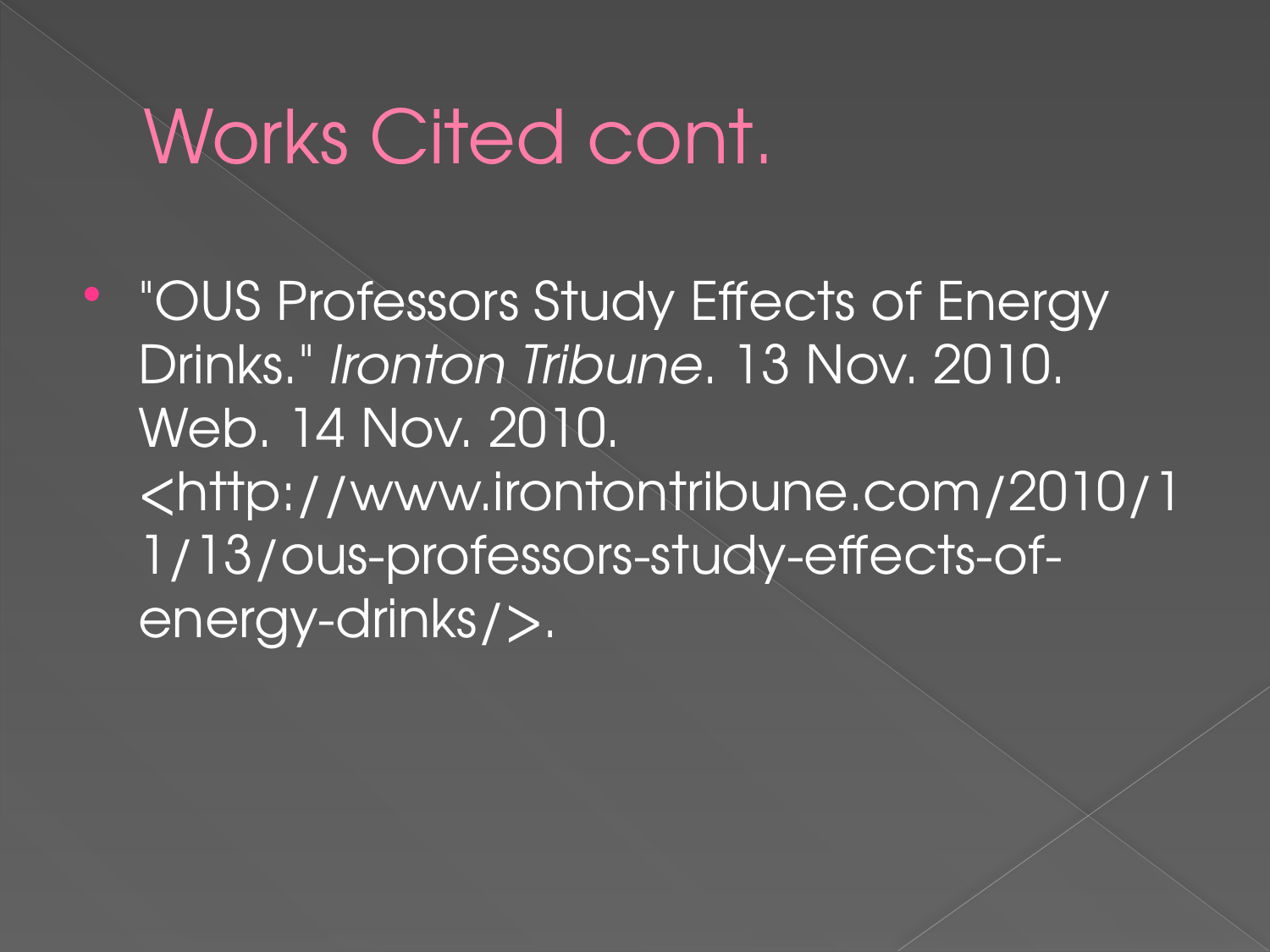

# Works Cited cont.
"OUS Professors Study Effects of Energy Drinks." Ironton Tribune. 13 Nov. 2010. Web. 14 Nov. 2010. <http://www.irontontribune.com/2010/11/13/ous-professors-study-effects-of-energy-drinks/>.